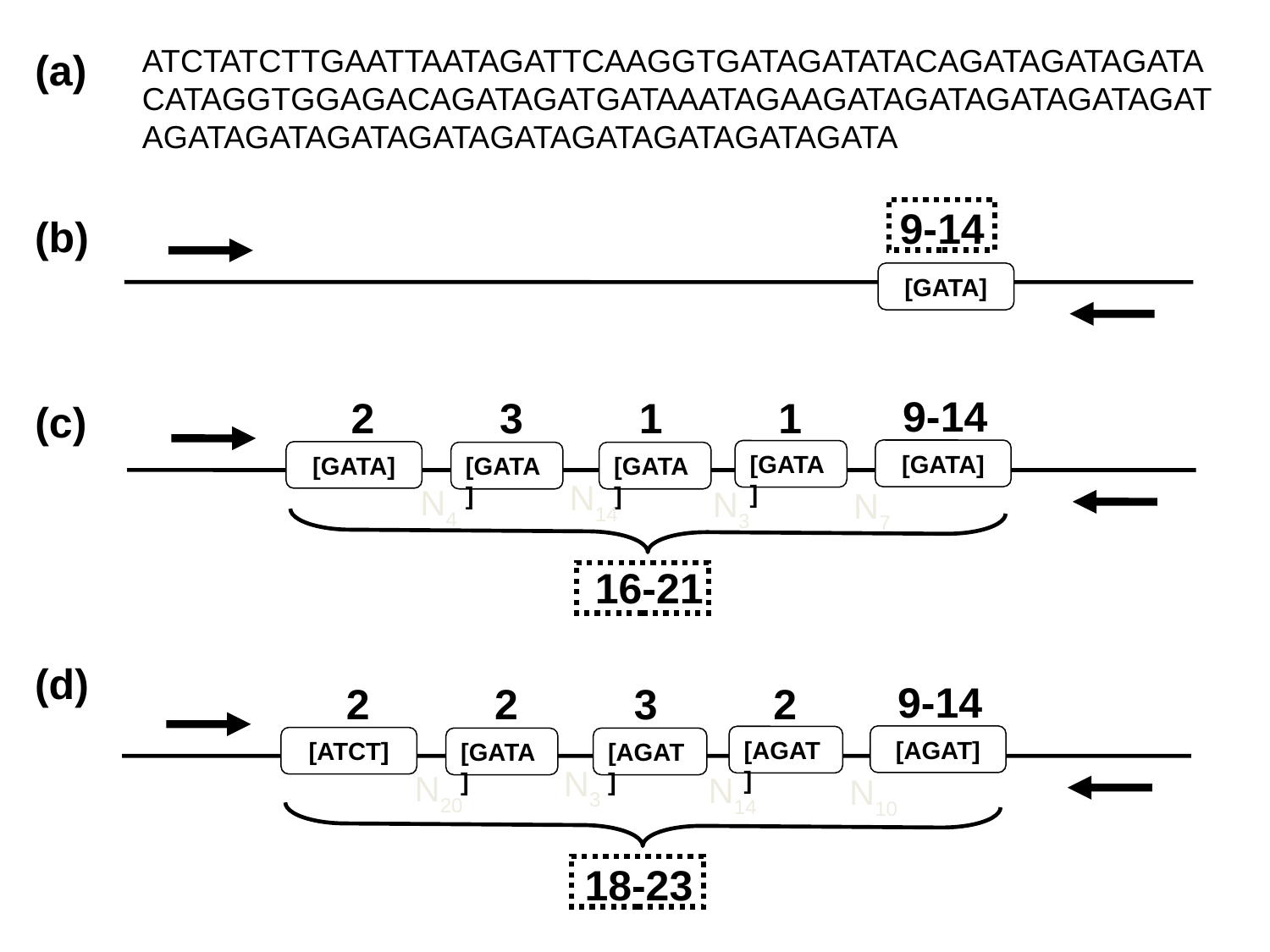

ATCTATCTTGAATTAATAGATTCAAGGTGATAGATATACAGATAGATAGATACATAGGTGGAGACAGATAGATGATAAATAGAAGATAGATAGATAGATAGATAGATAGATAGATAGATAGATAGATAGATAGATAGATA
(a)

9-14

[GATA]

9-14
2
3
1
1

[GATA]
[GATA]
[GATA]
[GATA]
[GATA]

N14

N4
N3
N7

16-21

9-14
2
2
3
2

[AGAT]
[AGAT]
[ATCT]
[GATA]
[AGAT]
N3

N20
N14
N10

18-23

(b)
(c)
(d)